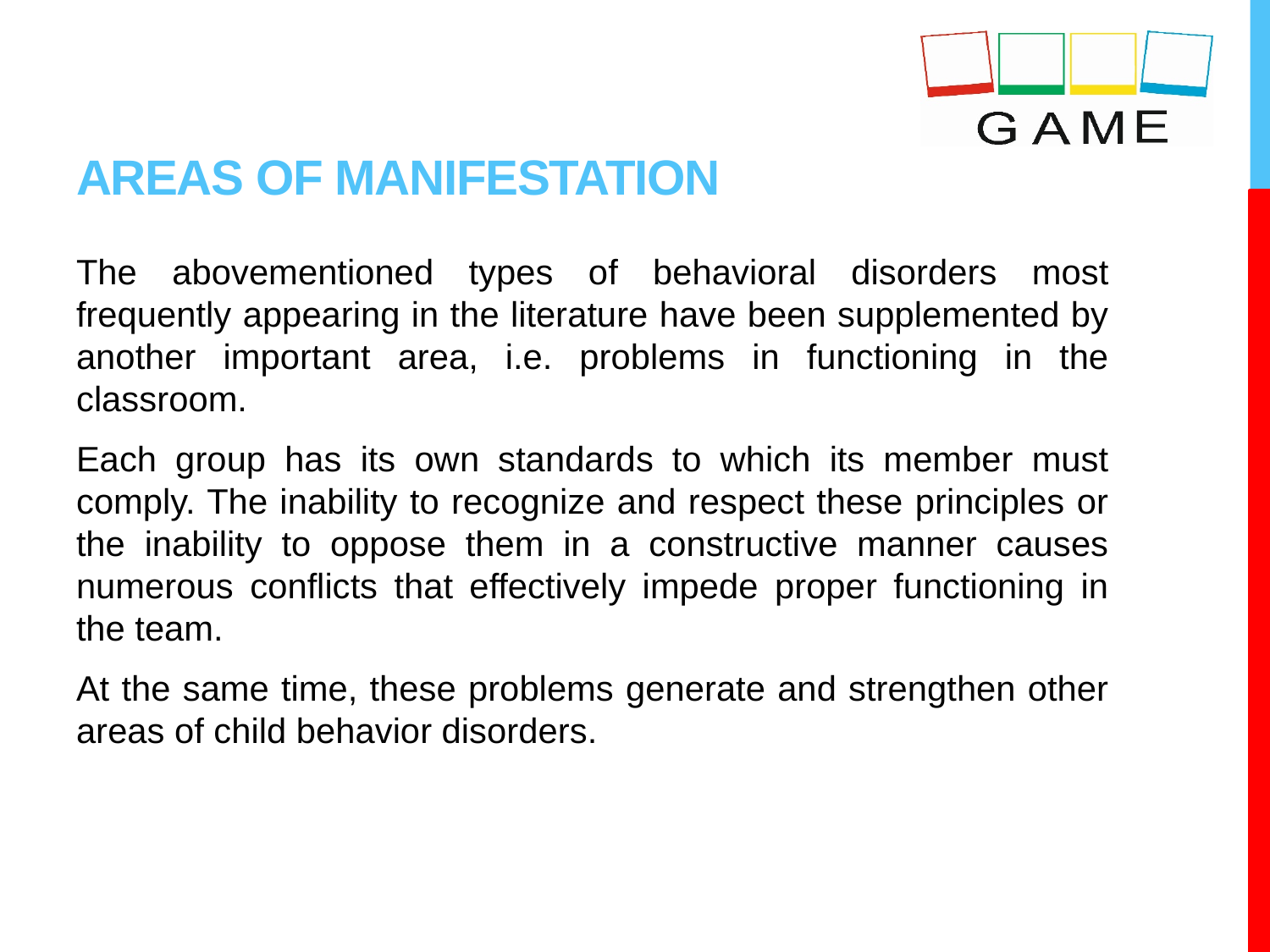

# AREAS OF MANIFESTATION
The abovementioned types of behavioral disorders most frequently appearing in the literature have been supplemented by another important area, i.e. problems in functioning in the classroom.
Each group has its own standards to which its member must comply. The inability to recognize and respect these principles or the inability to oppose them in a constructive manner causes numerous conflicts that effectively impede proper functioning in the team.
At the same time, these problems generate and strengthen other areas of child behavior disorders.